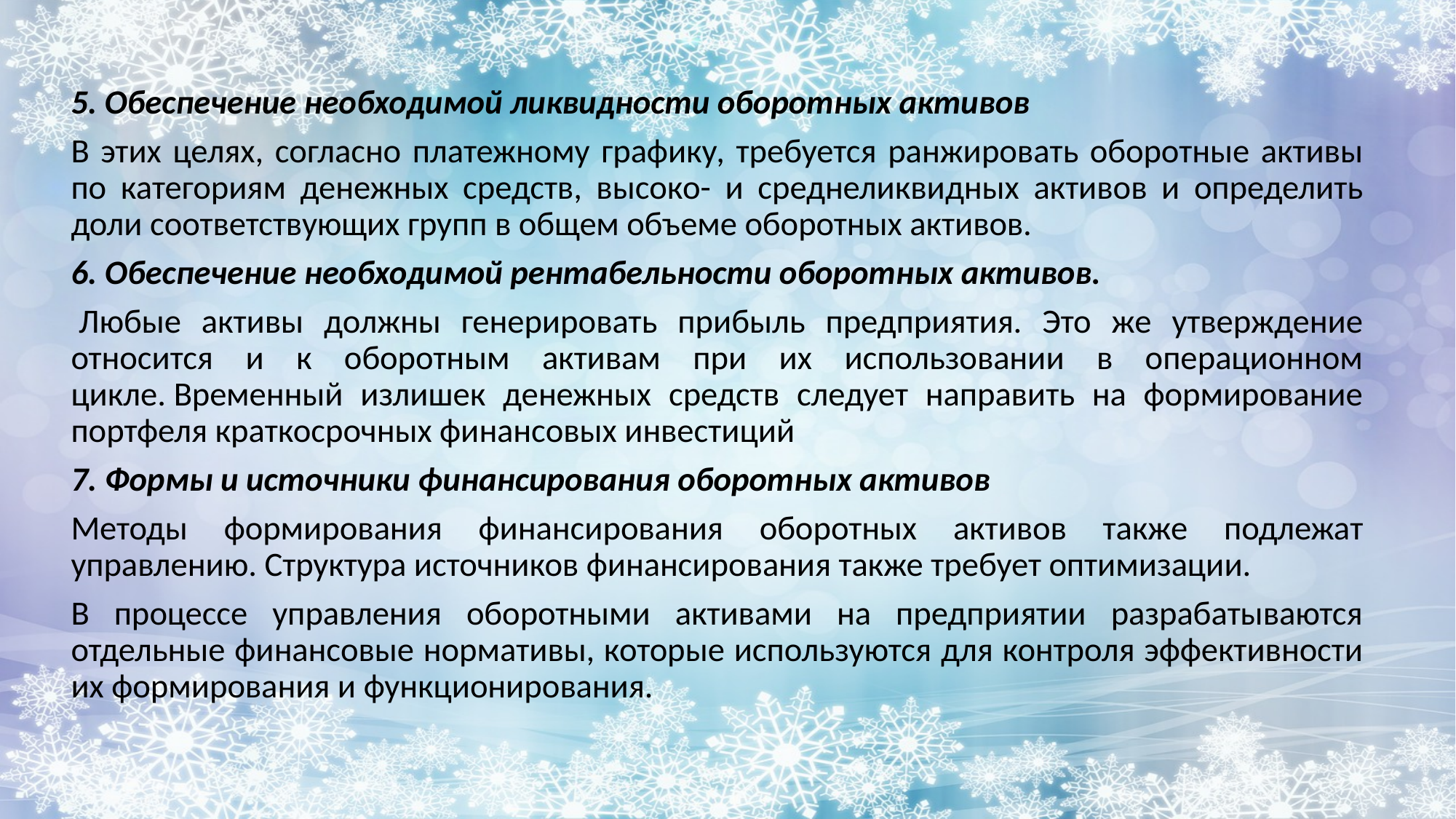

5. Обеспечение необходимой ликвидности оборотных активов
В этих целях, согласно платежному графику, требуется ранжировать оборотные активы по категориям денежных средств, высоко- и среднеликвидных активов и определить доли соответствующих групп в общем объеме оборотных активов.
6. Обеспечение необходимой рентабельности оборотных активов.
 Любые активы должны генерировать прибыль предприятия. Это же утверждение относится и к оборотным активам при их использовании в операционном цикле. Временный излишек денежных средств следует направить на формирование портфеля краткосрочных финансовых инвестиций
7. Формы и источники финансирования оборотных активов
Методы формирования финансирования оборотных активов также подлежат управлению. Структура источников финансирования также требует оптимизации.
В процессе управления оборотными активами на предприятии разрабатываются отдельные финансовые нормативы, которые используются для контроля эффективности их формирования и функционирования.